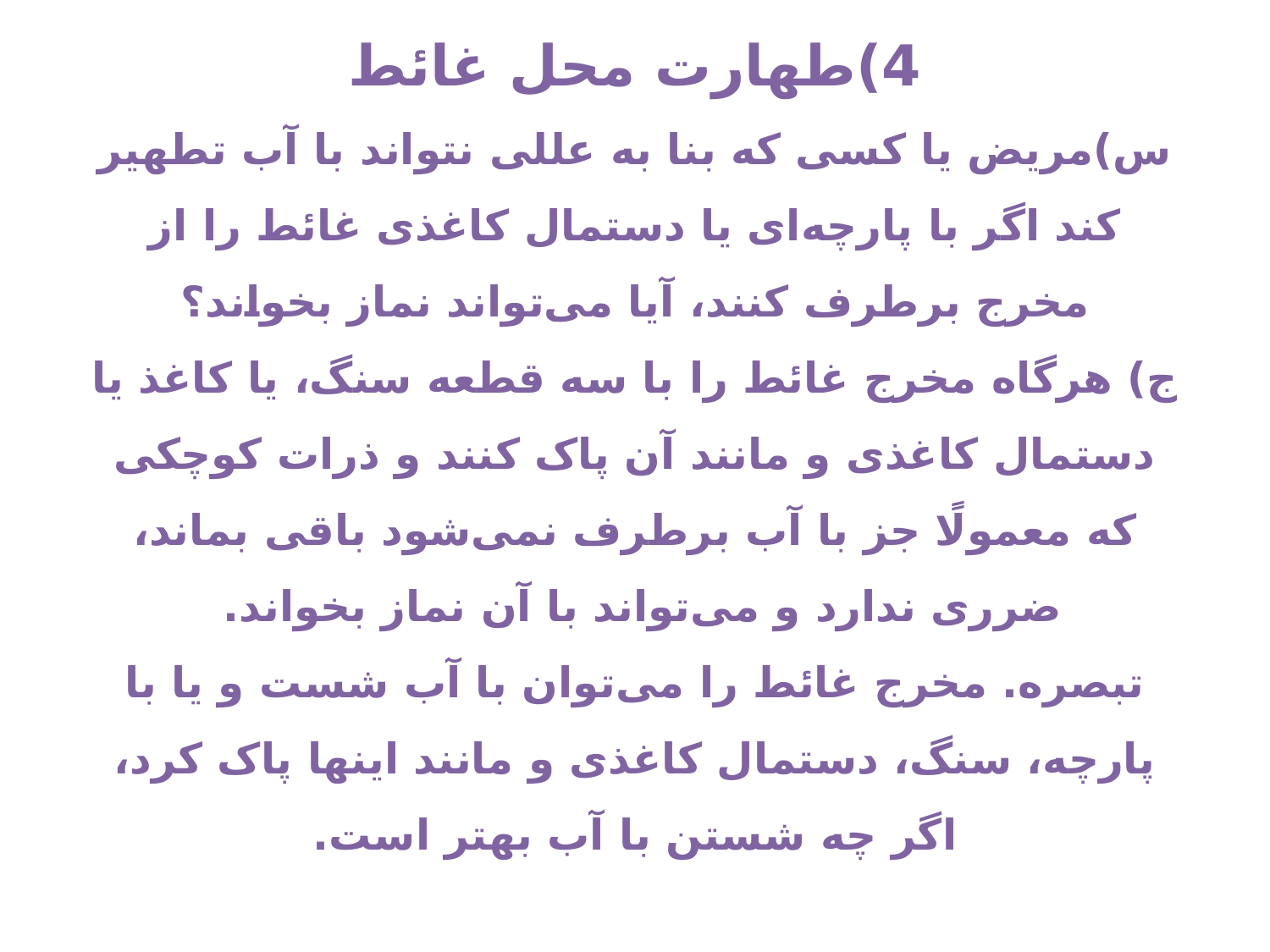

4)طهارت محل غائط
س)مریض یا کسى که بنا به عللى نتواند با آب تطهیر کند اگر با پارچه‌اى یا دستمال کاغذی غائط را از مخرج برطرف کنند، آیا مى‌تواند نماز بخواند؟
ج) هرگاه مخرج غائط را با سه قطعه سنگ، یا کاغذ یا دستمال کاغذی و مانند آن پاک کنند و ذرات کوچکی که معمولًا جز با آب برطرف نمی‌شود باقی بماند، ضرری ندارد و می‌تواند با آن نماز بخواند.
تبصره. مخرج غائط را می‌توان با آب شست و یا با پارچه، سنگ، دستمال کاغذی و مانند اینها پاک کرد، اگر چه شستن با آب بهتر است.